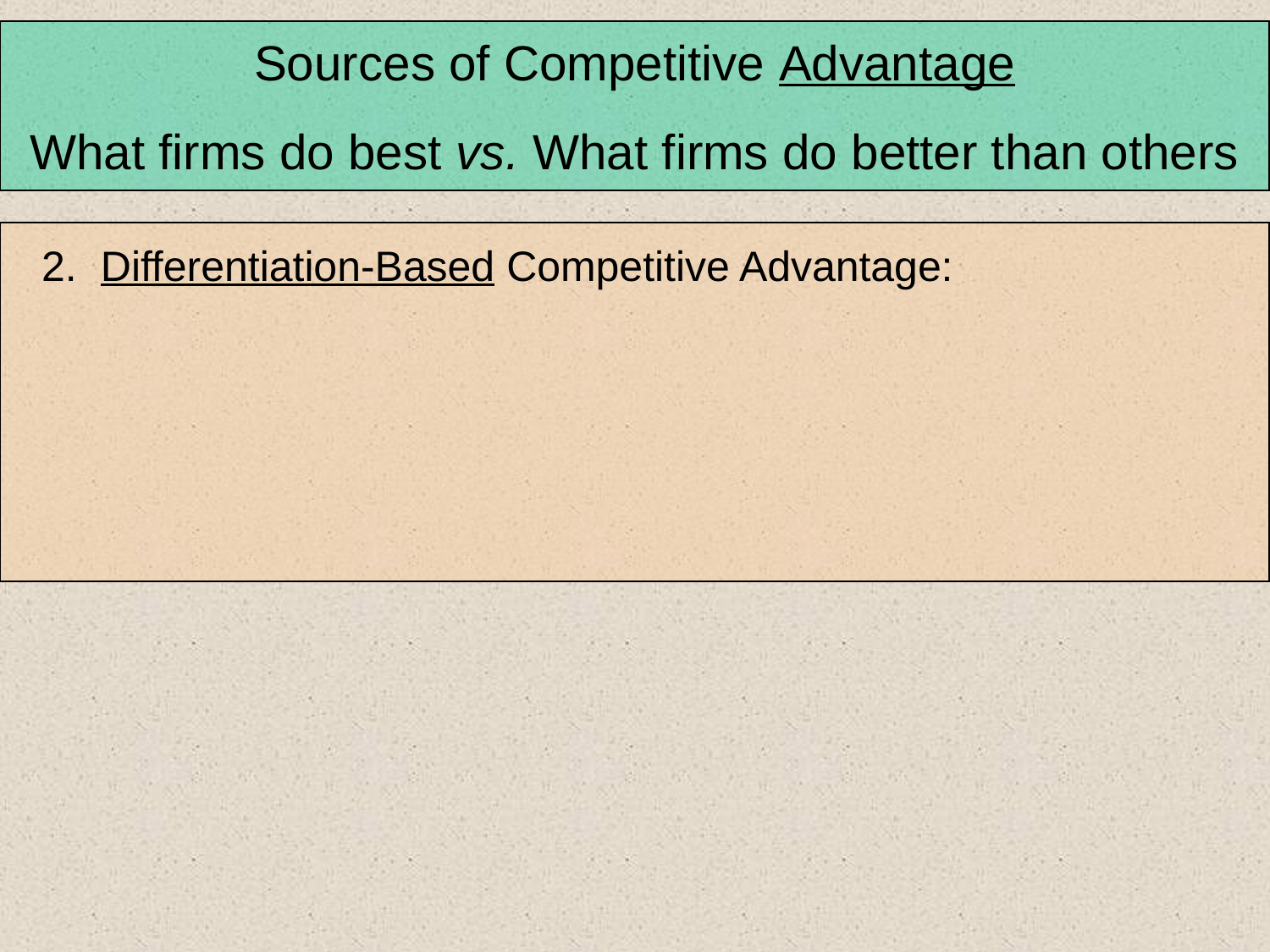

Sources of Competitive Advantage

What firms do best vs. What firms do better than others

 2.  Differentiation-Based Competitive Advantage: